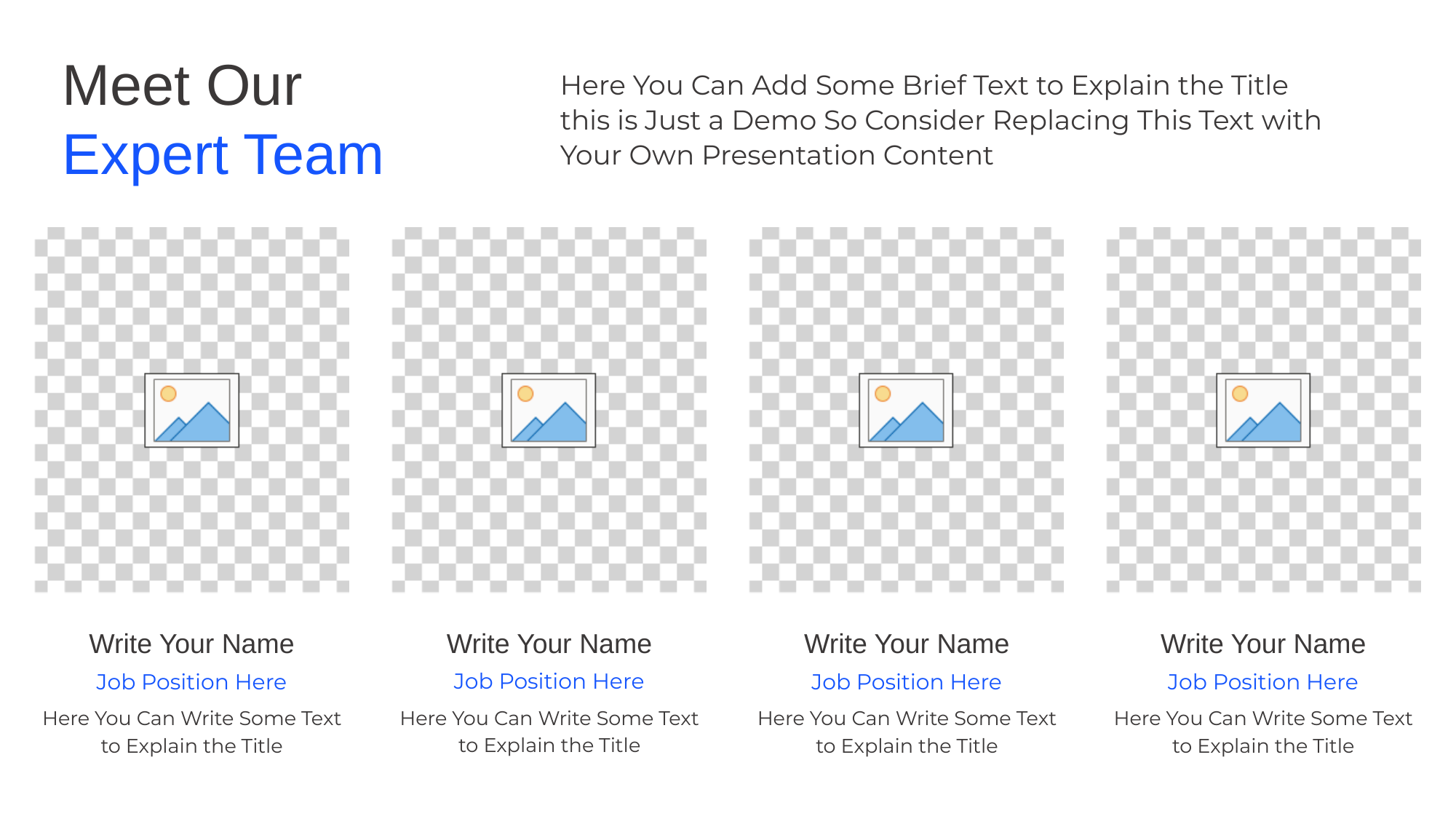

Meet Our
Expert Team
Here You Can Add Some Brief Text to Explain the Title
this is Just a Demo So Consider Replacing This Text with
Your Own Presentation Content

Write Your Name
Write Your Name
Write Your Name
Write Your Name
Job Position Here
Job Position Here
Job Position Here
Job Position Here
Here You Can Write Some Text
to Explain the Title
Here You Can Write Some Text
to Explain the Title
Here You Can Write Some Text
to Explain the Title
Here You Can Write Some Text
to Explain the Title